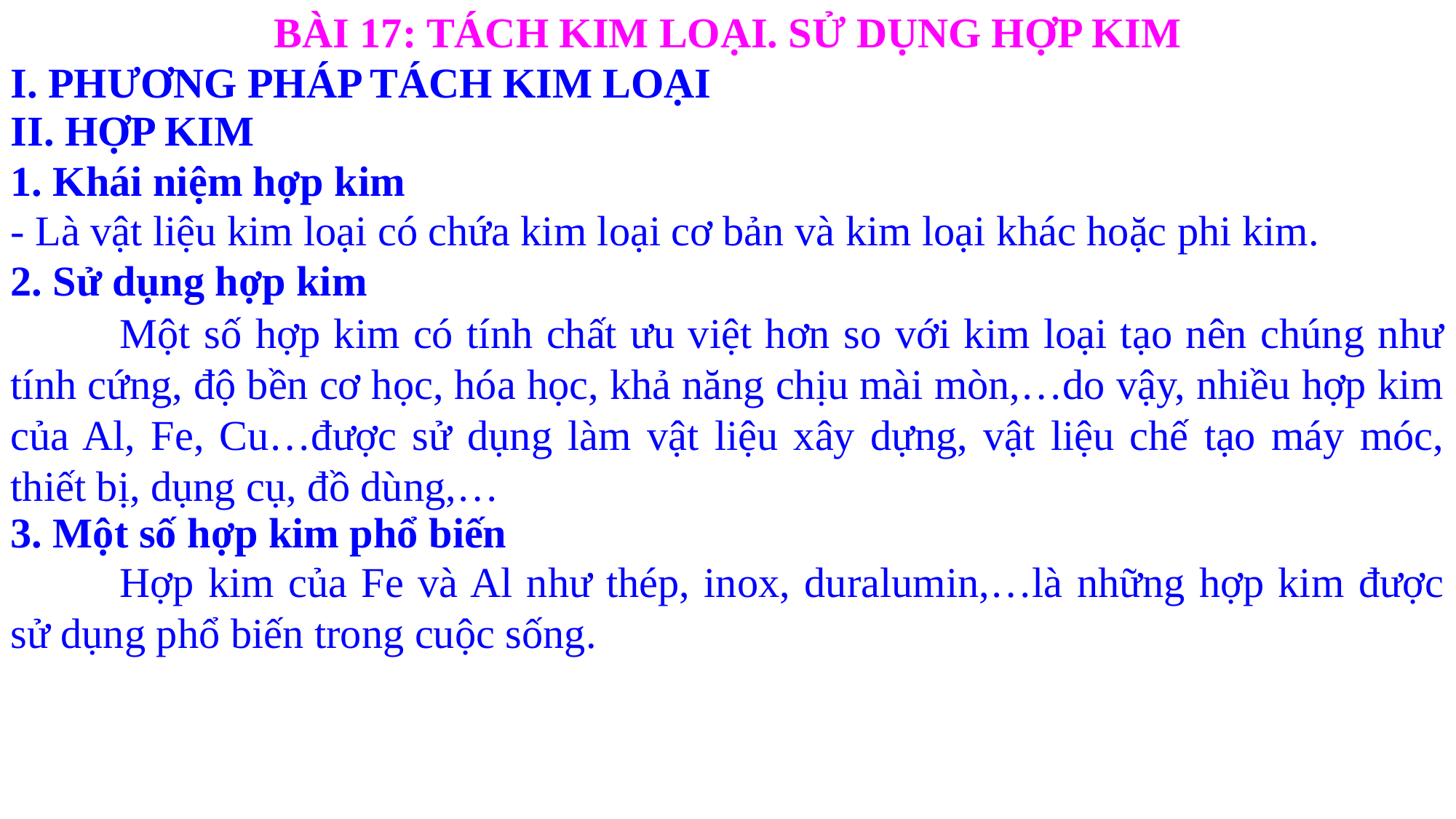

BÀI 17: TÁCH KIM LOẠI. SỬ DỤNG HỢP KIM

I. PHƯƠNG PHÁP TÁCH KIM LOẠI
II. HỢP KIM

1. Khái niệm hợp kim
- Là vật liệu kim loại có chứa kim loại cơ bản và kim loại khác hoặc phi kim.
2. Sử dụng hợp kim
	Một số hợp kim có tính chất ưu việt hơn so với kim loại tạo nên chúng như tính cứng, độ bền cơ học, hóa học, khả năng chịu mài mòn,…do vậy, nhiều hợp kim của Al, Fe, Cu…được sử dụng làm vật liệu xây dựng, vật liệu chế tạo máy móc, thiết bị, dụng cụ, đồ dùng,…
3. Một số hợp kim phổ biến
	Hợp kim của Fe và Al như thép, inox, duralumin,…là những hợp kim được sử dụng phổ biến trong cuộc sống.